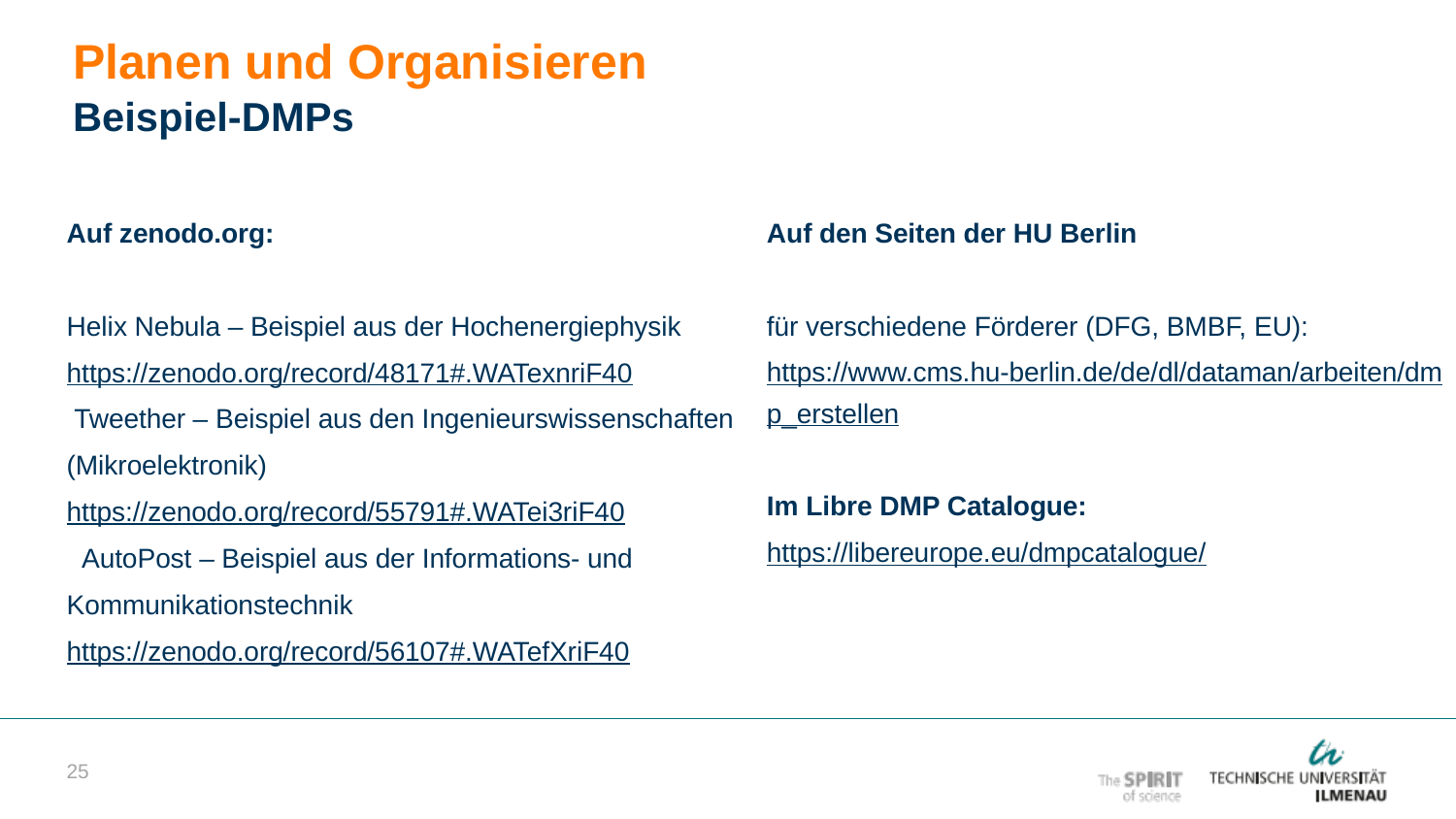

Planen und Organisieren
Beispiel-DMPs
Auf den Seiten der HU Berlin

für verschiedene Förderer (DFG, BMBF, EU):
https://www.cms.hu-berlin.de/de/dl/dataman/arbeiten/dmp_erstellen

Im Libre DMP Catalogue:
https://libereurope.eu/dmpcatalogue/

Auf zenodo.org:

Helix Nebula – Beispiel aus der Hochenergiephysik
https://zenodo.org/record/48171#.WATexnriF40
 Tweether – Beispiel aus den Ingenieurswissenschaften (Mikroelektronik)
https://zenodo.org/record/55791#.WATei3riF40
  AutoPost – Beispiel aus der Informations- und Kommunikationstechnik
https://zenodo.org/record/56107#.WATefXriF40

25